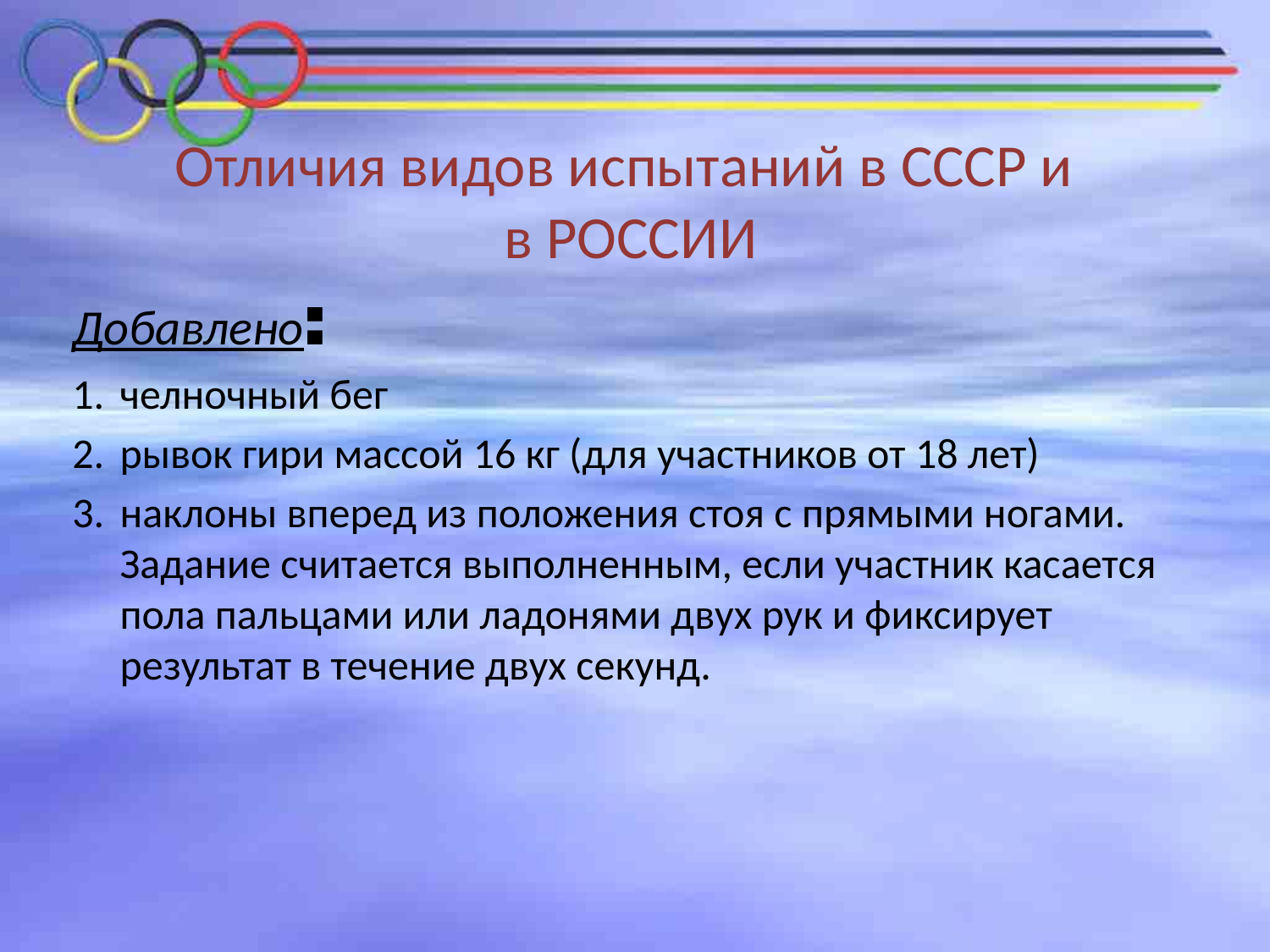

# Отличия видов испытаний в СССР и в РОССИИ
Добавлено:
челночный бег
рывок гири массой 16 кг (для участников от 18 лет)
наклоны вперед из положения стоя с прямыми ногами. Задание считается выполненным, если участник касается пола пальцами или ладонями двух рук и фиксирует результат в течение двух секунд.